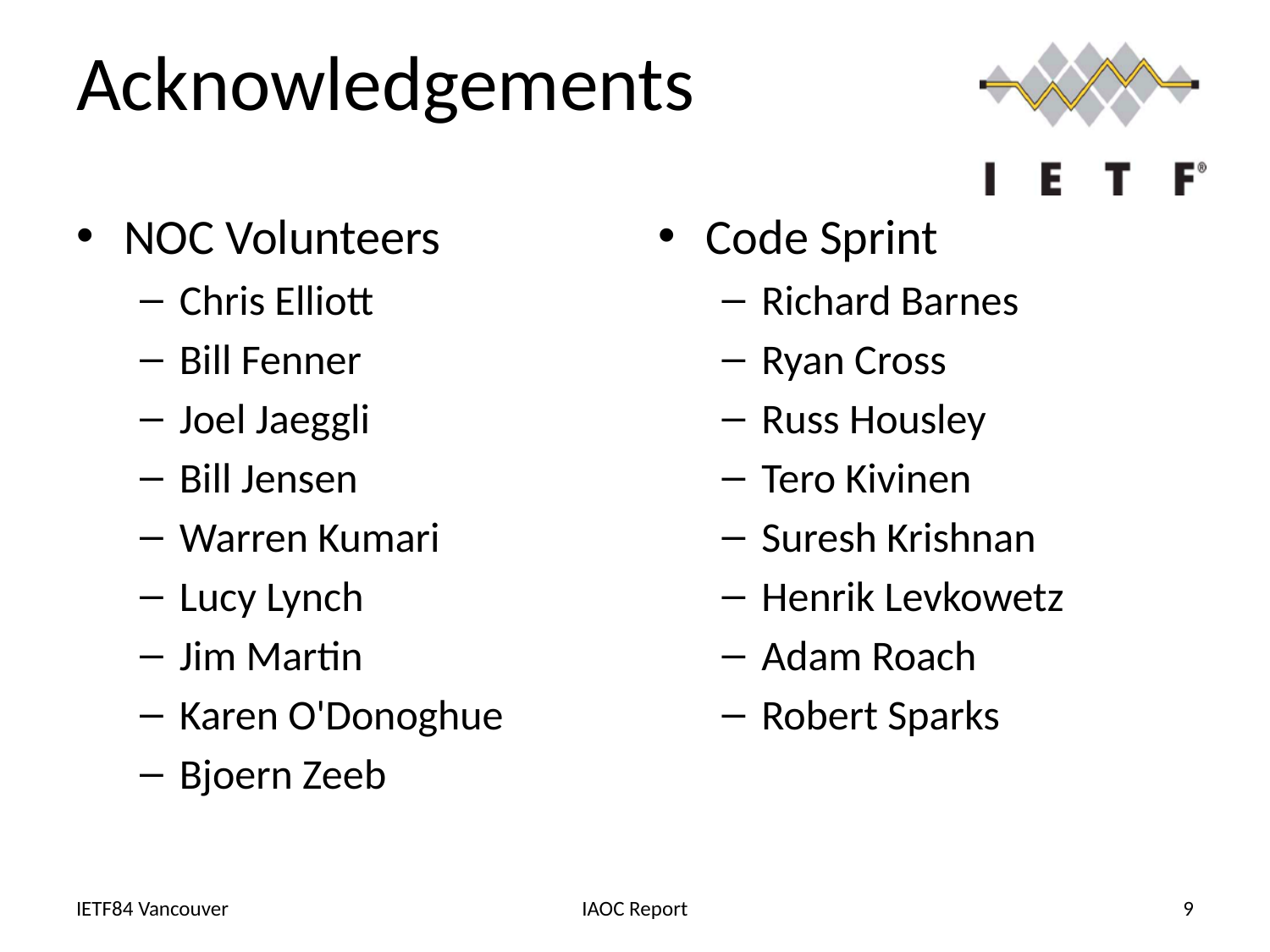

# Acknowledgements
NOC Volunteers
Chris Elliott
Bill Fenner
Joel Jaeggli
Bill Jensen
Warren Kumari
Lucy Lynch
Jim Martin
Karen O'Donoghue
Bjoern Zeeb

Code Sprint
Richard Barnes
Ryan Cross
Russ Housley
Tero Kivinen
Suresh Krishnan
Henrik Levkowetz
Adam Roach
Robert Sparks

IETF84 Vancouver
IAOC Report
9